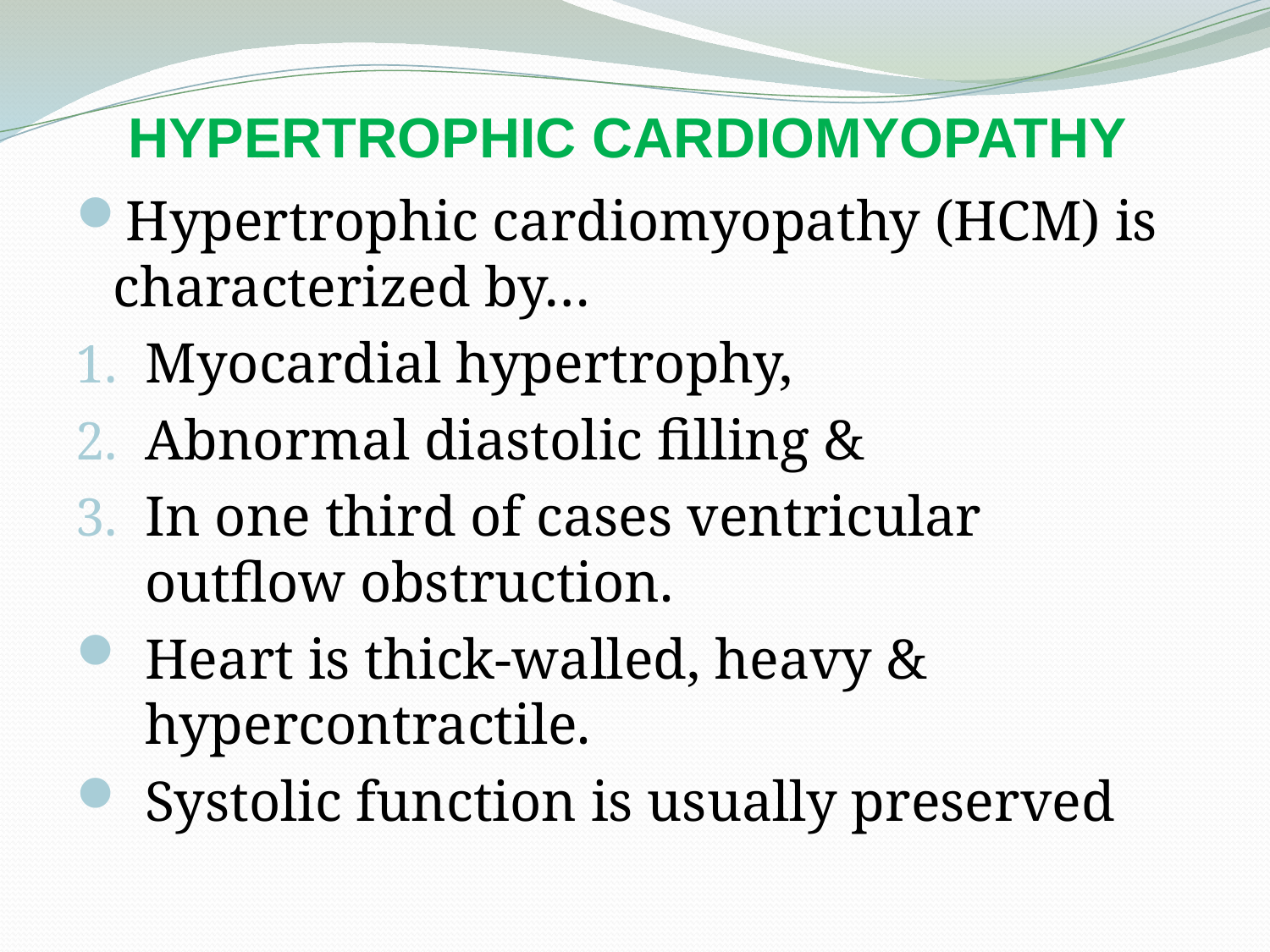

# HYPERTROPHIC CARDIOMYOPATHY
Hypertrophic cardiomyopathy (HCM) is characterized by…
Myocardial hypertrophy,
Abnormal diastolic filling &
In one third of cases ventricular outflow obstruction.
Heart is thick-walled, heavy & hypercontractile.
Systolic function is usually preserved